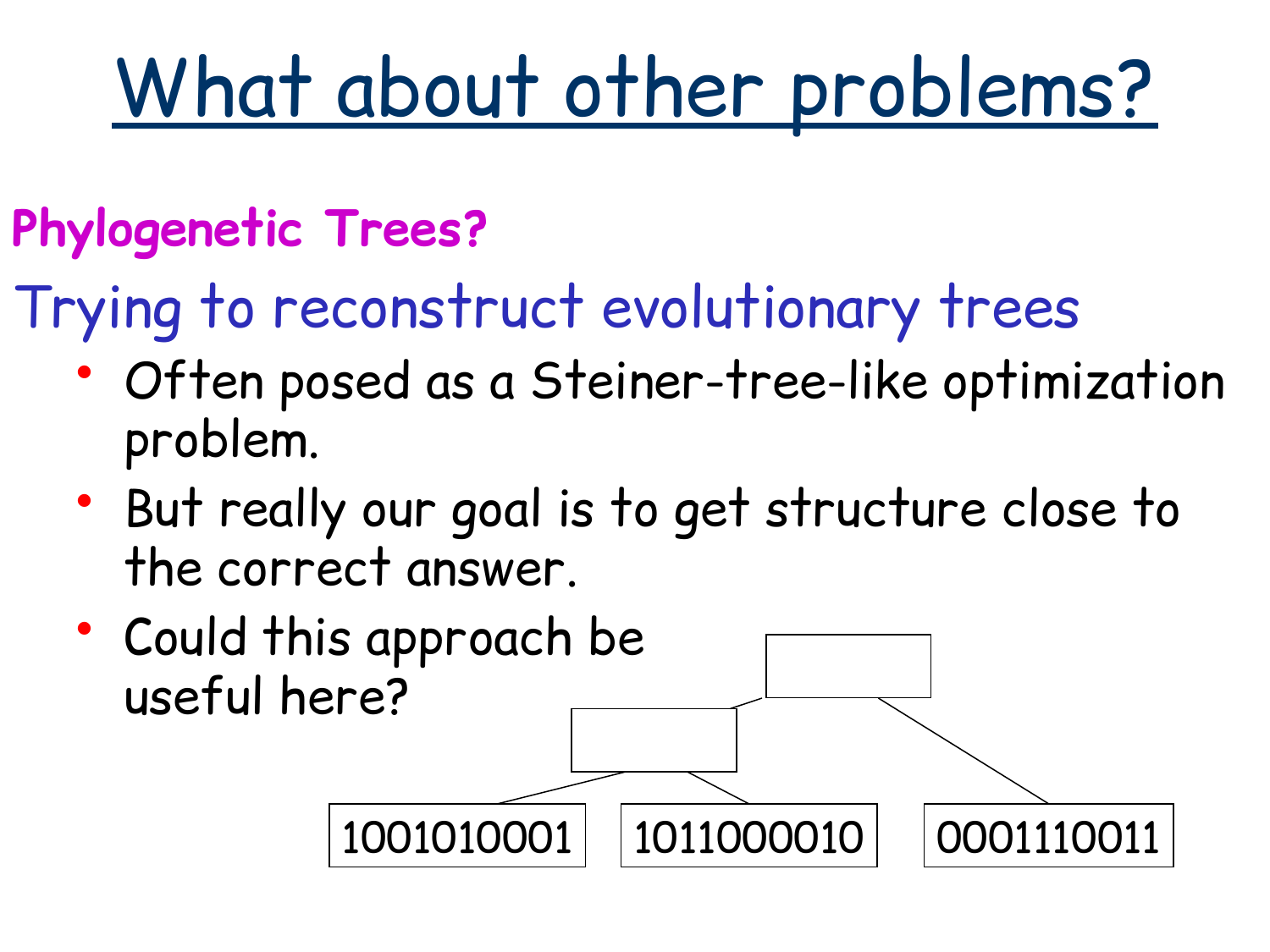

# What about other problems?
Phylogenetic Trees?
Trying to reconstruct evolutionary trees
Often posed as a Steiner-tree-like optimization problem.
But really our goal is to get structure close to the correct answer.
Could this approach be                                     useful here?

1001010001
1011000010
0001110011